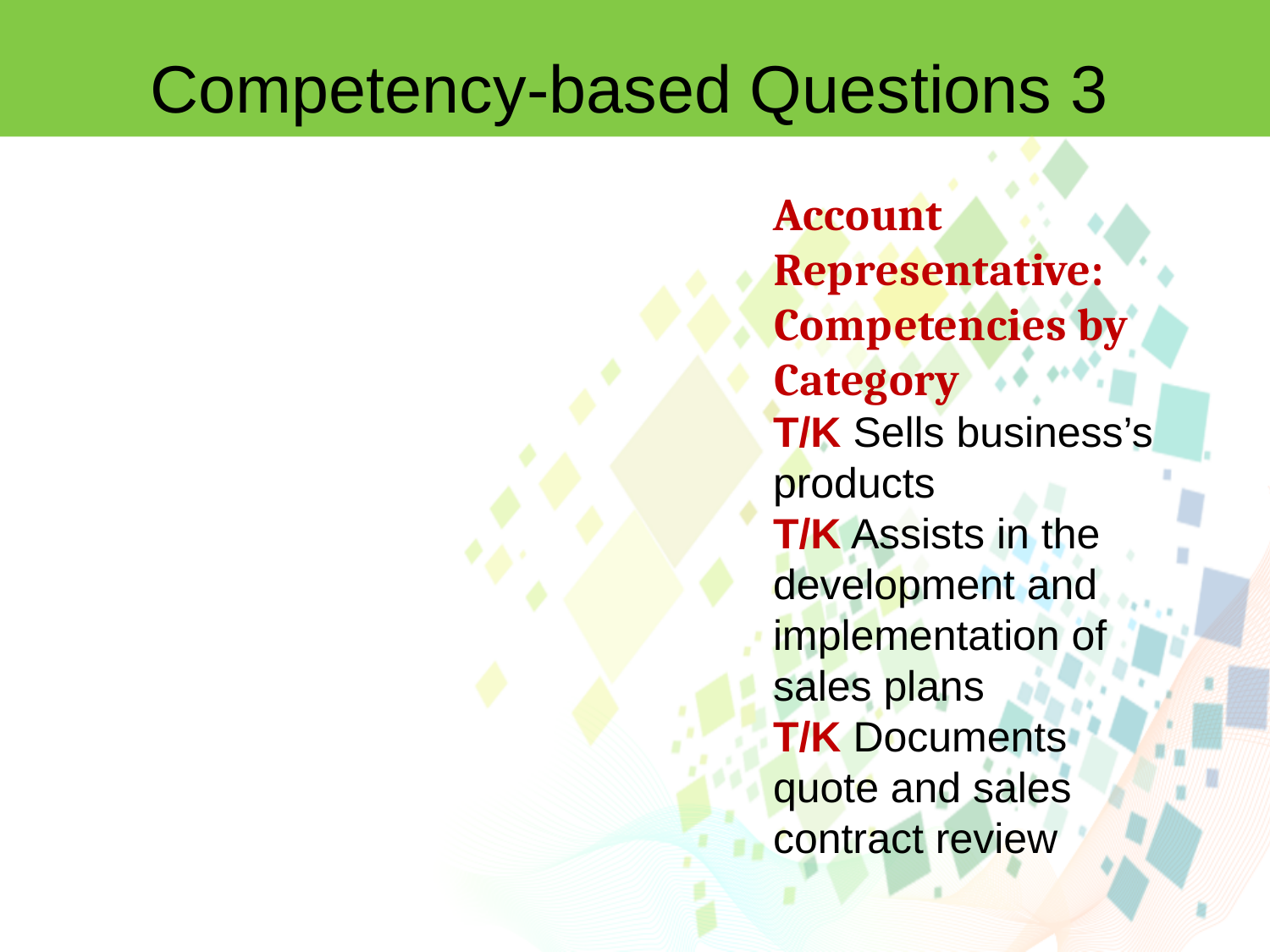

Competency-based Questions 3
Account Representative: Competencies by Category
T/K Sells business’s products
T/K Assists in the development and implementation of sales plans
T/K Documents quote and sales contract review